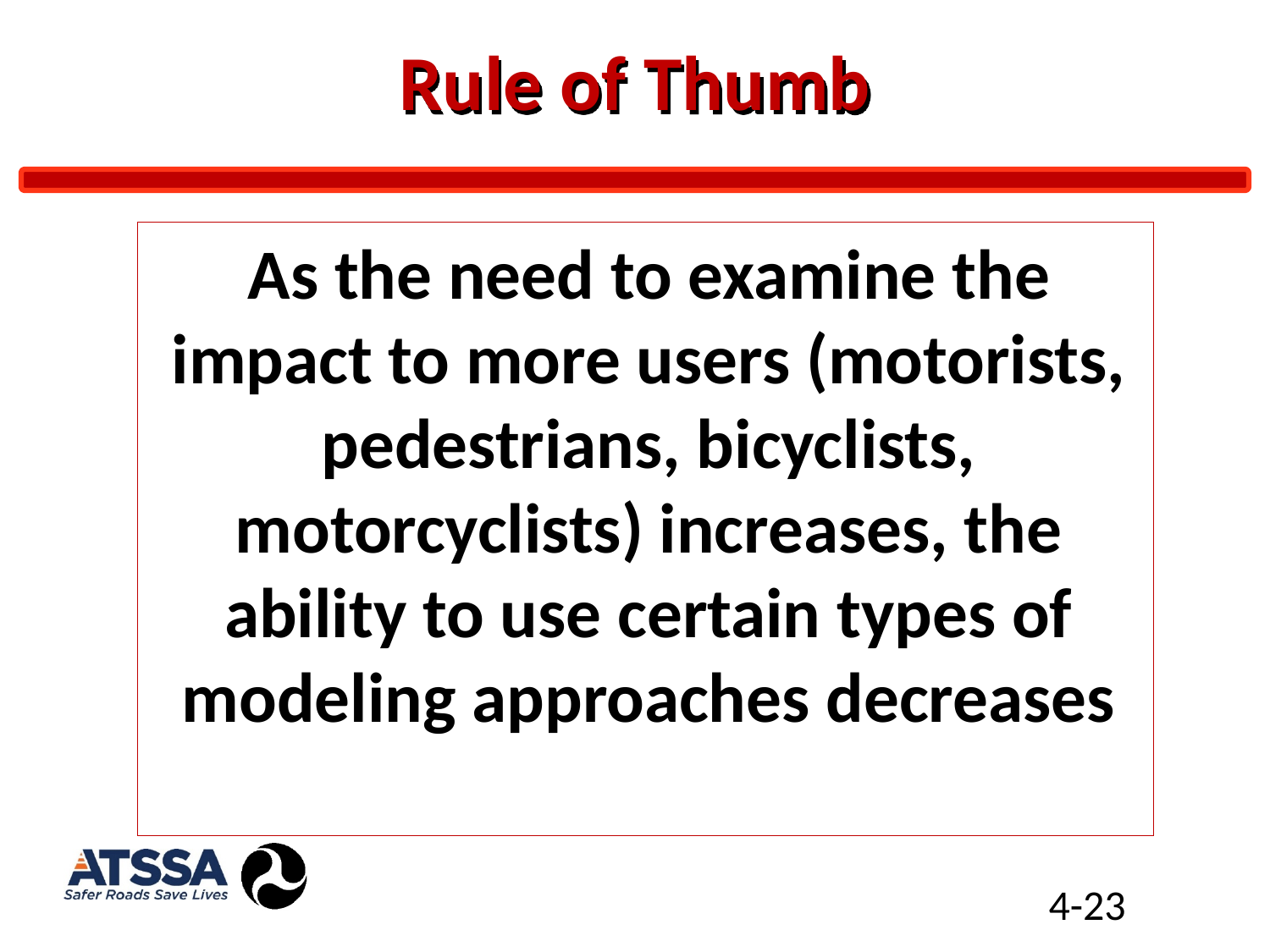

# Rule of Thumb
As the need to examine the impact to more users (motorists, pedestrians, bicyclists, motorcyclists) increases, the ability to use certain types of modeling approaches decreases